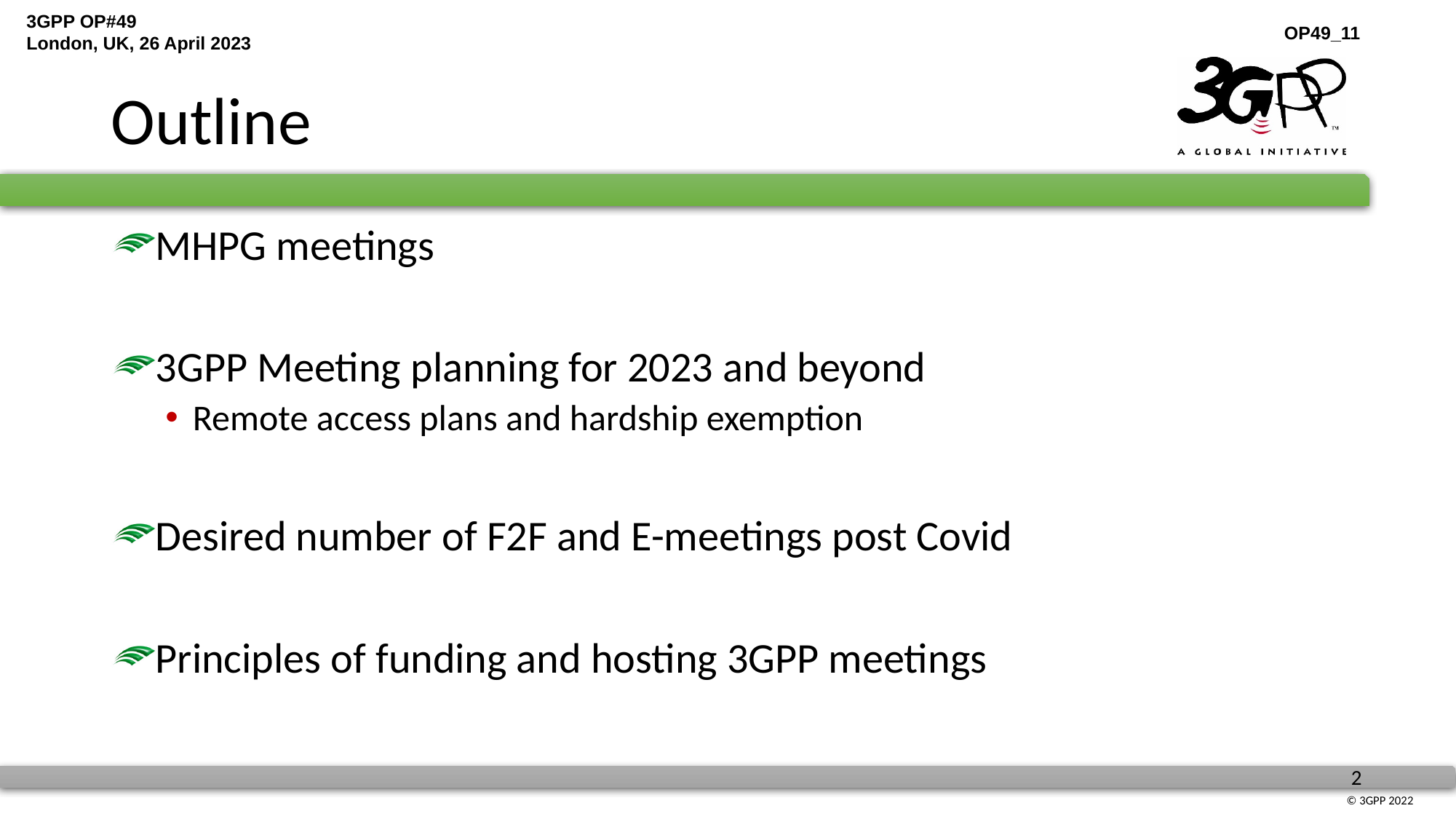

# Outline
MHPG meetings

3GPP Meeting planning for 2023 and beyond
Remote access plans and hardship exemption

Desired number of F2F and E-meetings post Covid

Principles of funding and hosting 3GPP meetings